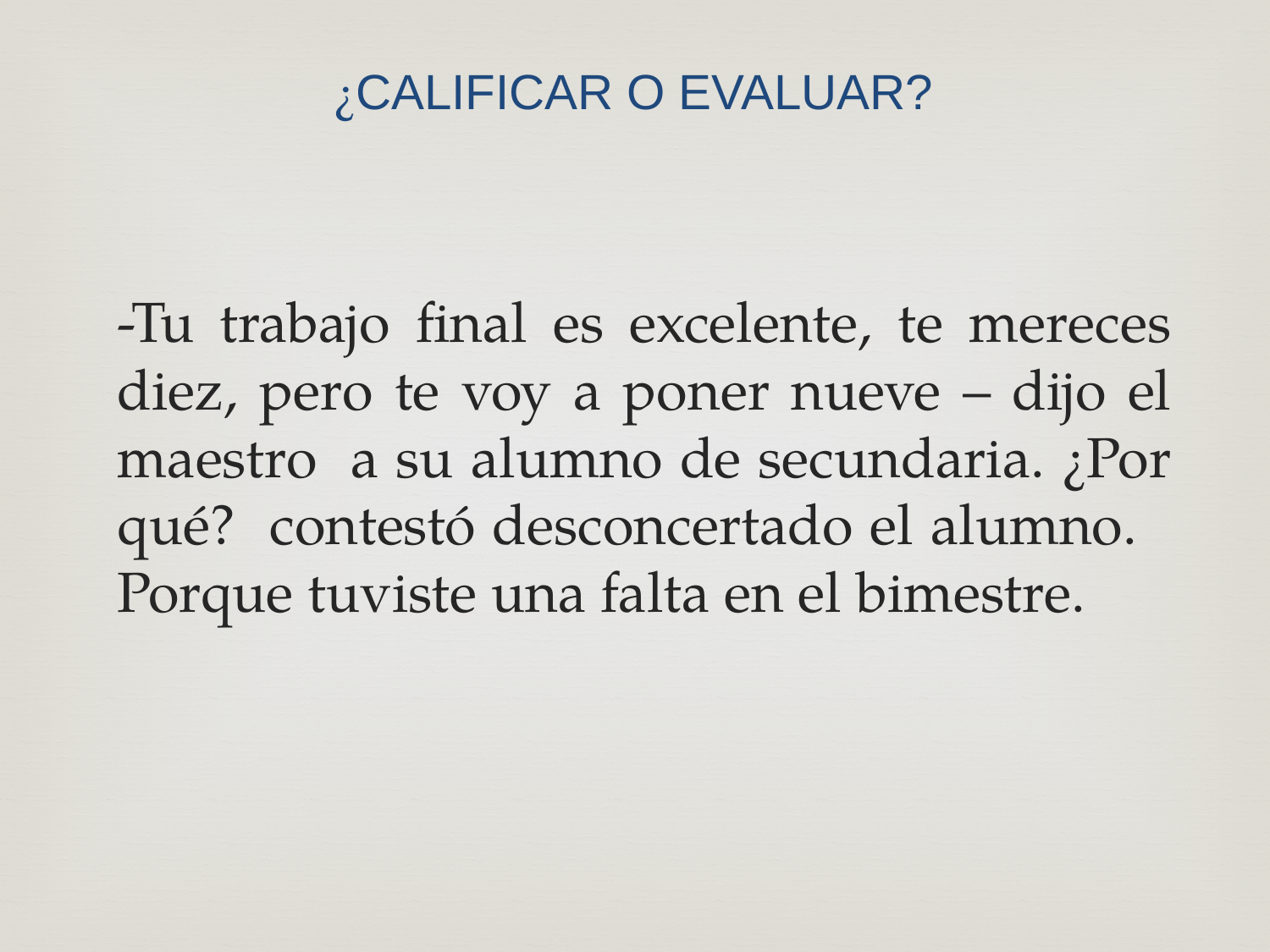

# ¿CALIFICAR O EVALUAR?

-Tu trabajo final es excelente, te mereces diez, pero te voy a poner nueve – dijo el maestro  a su alumno de secundaria. ¿Por qué?  contestó desconcertado el alumno.   Porque tuviste una falta en el bimestre.